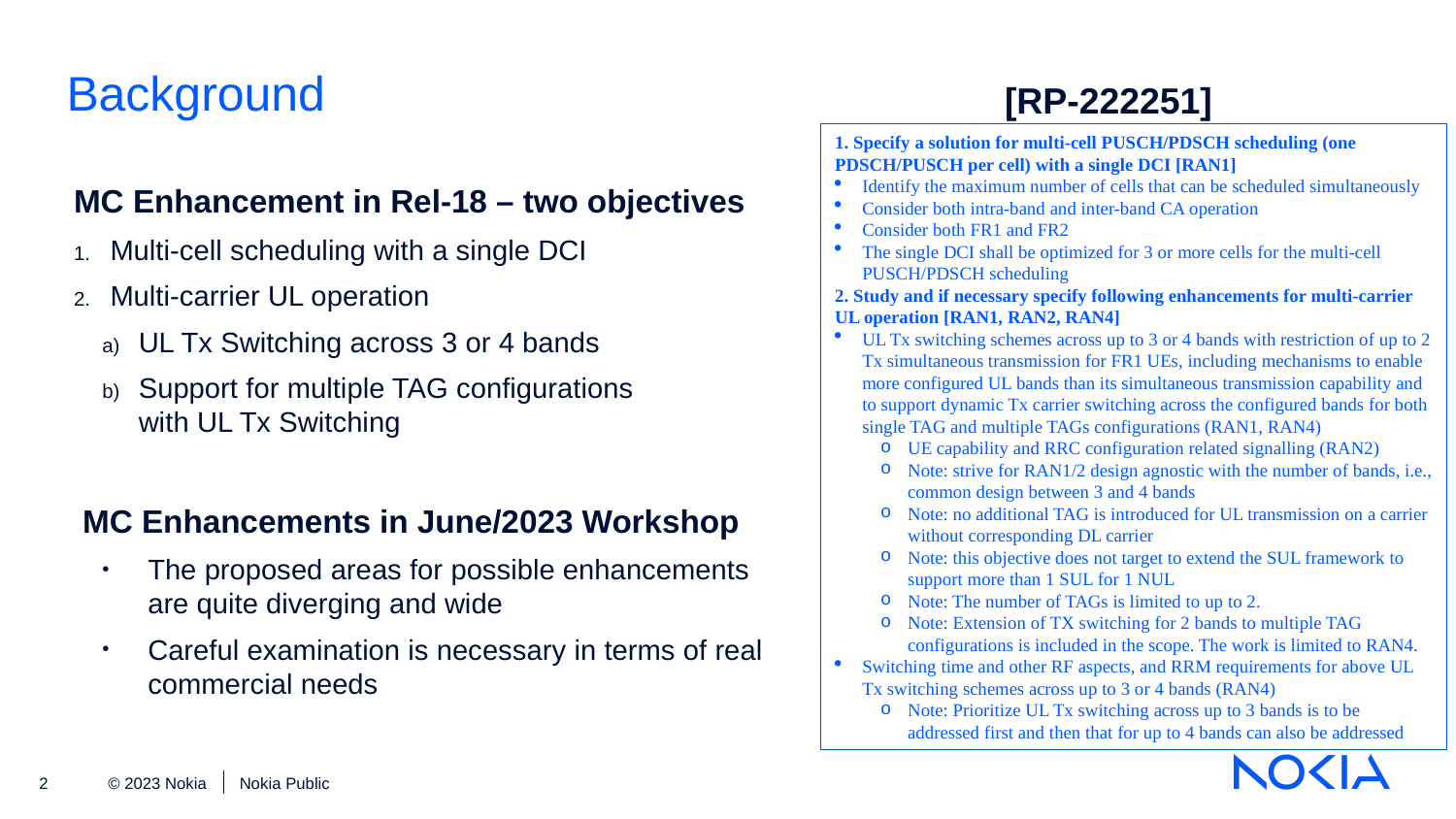

Background
[RP-222251]
1. Specify a solution for multi-cell PUSCH/PDSCH scheduling (one PDSCH/PUSCH per cell) with a single DCI [RAN1]
Identify the maximum number of cells that can be scheduled simultaneously
Consider both intra-band and inter-band CA operation
Consider both FR1 and FR2
The single DCI shall be optimized for 3 or more cells for the multi-cell PUSCH/PDSCH scheduling
2. Study and if necessary specify following enhancements for multi-carrier UL operation [RAN1, RAN2, RAN4]
UL Tx switching schemes across up to 3 or 4 bands with restriction of up to 2 Tx simultaneous transmission for FR1 UEs, including mechanisms to enable more configured UL bands than its simultaneous transmission capability and to support dynamic Tx carrier switching across the configured bands for both single TAG and multiple TAGs configurations (RAN1, RAN4)
UE capability and RRC configuration related signalling (RAN2)
Note: strive for RAN1/2 design agnostic with the number of bands, i.e., common design between 3 and 4 bands
Note: no additional TAG is introduced for UL transmission on a carrier without corresponding DL carrier
Note: this objective does not target to extend the SUL framework to support more than 1 SUL for 1 NUL
Note: The number of TAGs is limited to up to 2.
Note: Extension of TX switching for 2 bands to multiple TAG configurations is included in the scope. The work is limited to RAN4.
Switching time and other RF aspects, and RRM requirements for above UL Tx switching schemes across up to 3 or 4 bands (RAN4)
Note: Prioritize UL Tx switching across up to 3 bands is to be addressed first and then that for up to 4 bands can also be addressed
MC Enhancement in Rel-18 – two objectives
Multi-cell scheduling with a single DCI
Multi-carrier UL operation
UL Tx Switching across 3 or 4 bands
Support for multiple TAG configurations
with UL Tx Switching

 MC Enhancements in June/2023 Workshop
The proposed areas for possible enhancements are quite diverging and wide
Careful examination is necessary in terms of real commercial needs

Nokia Public